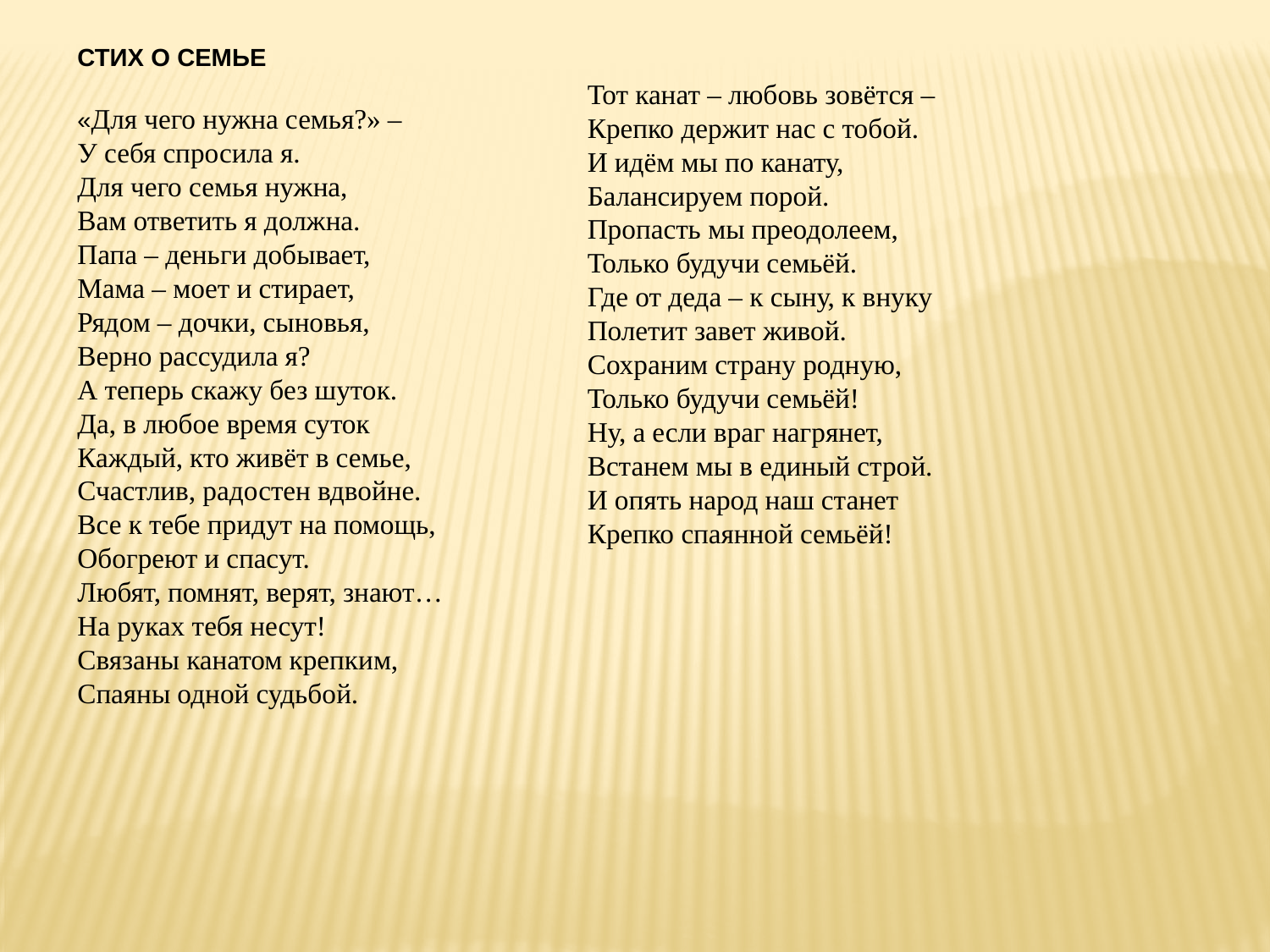

СТИХ О СЕМЬЕ

«Для чего нужна семья?» –
У себя спросила я.
Для чего семья нужна,
Вам ответить я должна.
Папа – деньги добывает,
Мама – моет и стирает,
Рядом – дочки, сыновья,
Верно рассудила я?
А теперь скажу без шуток.
Да, в любое время суток
Каждый, кто живёт в семье,
Счастлив, радостен вдвойне.
Все к тебе придут на помощь,
Обогреют и спасут.
Любят, помнят, верят, знают…
На руках тебя несут!
Связаны канатом крепким,
Спаяны одной судьбой.

Тот канат – любовь зовётся –
Крепко держит нас с тобой.
И идём мы по канату,
Балансируем порой.
Пропасть мы преодолеем,
Только будучи семьёй.
Где от деда – к сыну, к внуку
Полетит завет живой.
Сохраним страну родную,
Только будучи семьёй!
Ну, а если враг нагрянет,
Встанем мы в единый строй.
И опять народ наш станет
Крепко спаянной семьёй!